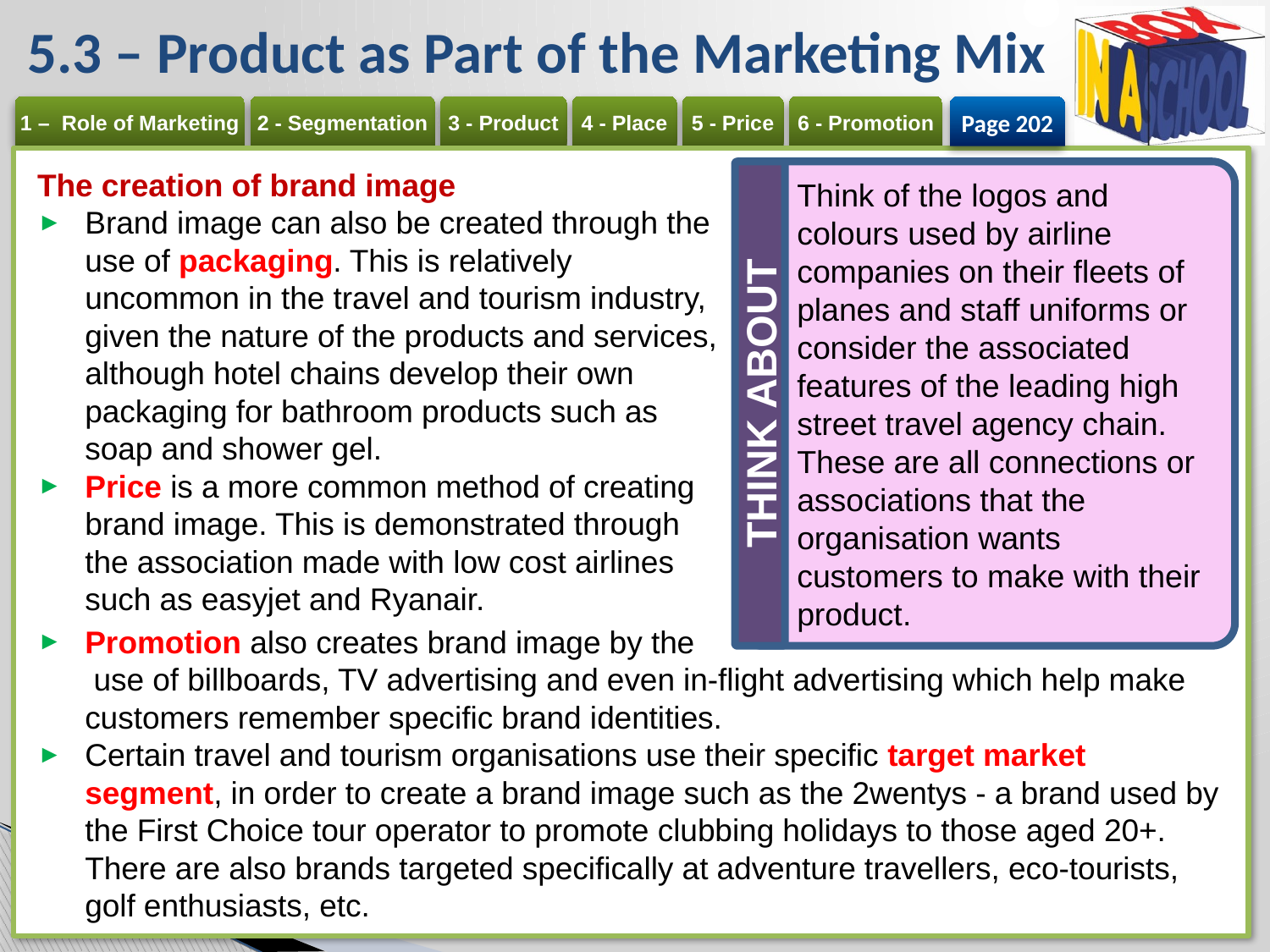

# 5.3 – Product as Part of the Marketing Mix
Page 202
The creation of brand image
Brand image can also be created through the use of packaging. This is relatively uncommon in the travel and tourism industry, given the nature of the products and services, although hotel chains develop their own packaging for bathroom products such as soap and shower gel.
Price is a more common method of creating brand image. This is demonstrated through the association made with low cost airlines such as easyjet and Ryanair.
THINK ABOUT
Think of the logos and colours used by airline companies on their fleets of planes and staff uniforms or consider the associated features of the leading high street travel agency chain. These are all connections or associations that the organisation wants customers to make with their product.
Promotion also creates brand image by the
 use of billboards, TV advertising and even in-flight advertising which help make customers remember specific brand identities.
Certain travel and tourism organisations use their specific target market segment, in order to create a brand image such as the 2wentys - a brand used by the First Choice tour operator to promote clubbing holidays to those aged 20+. There are also brands targeted specifically at adventure travellers, eco-tourists, golf enthusiasts, etc.